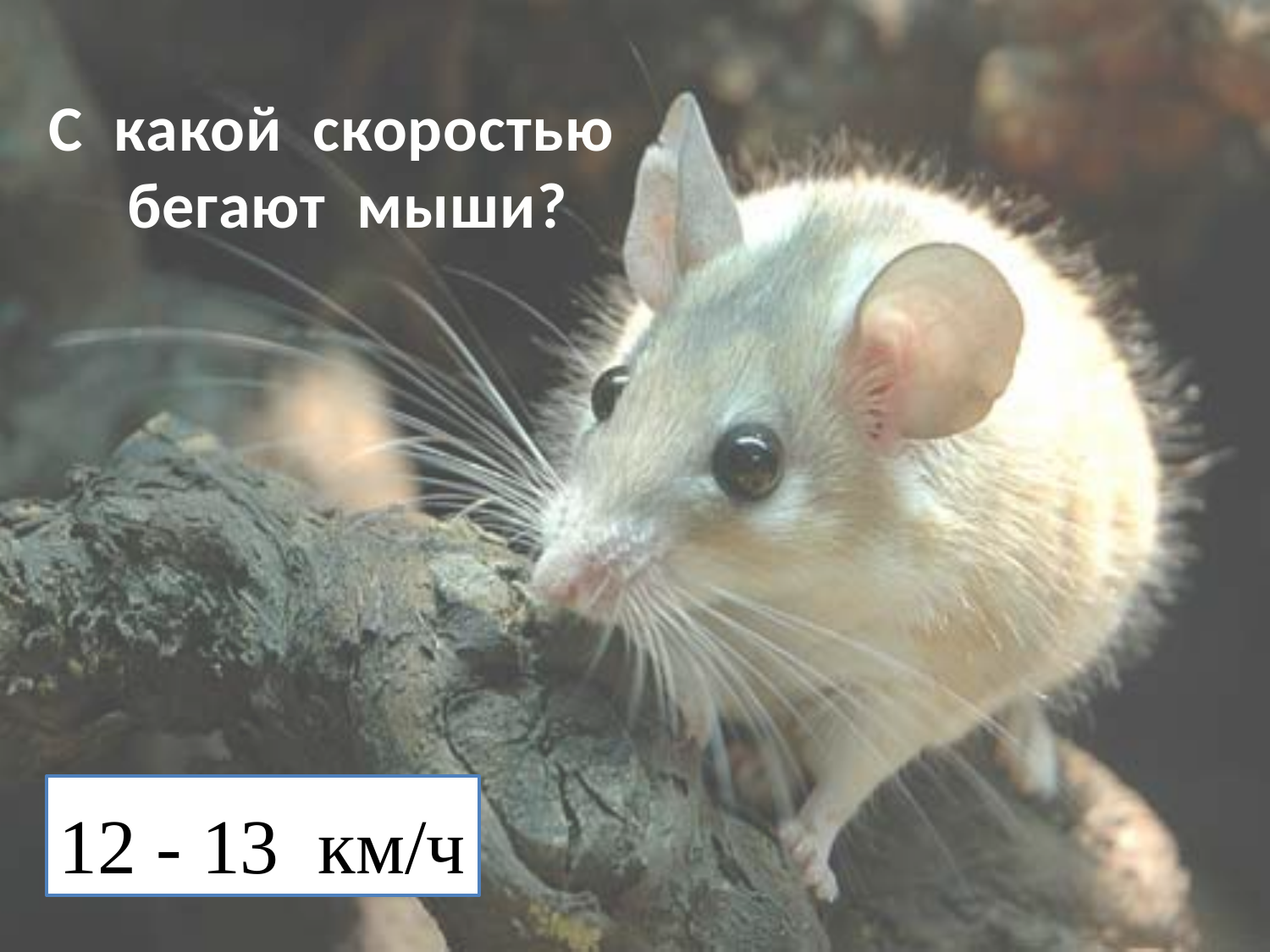

# С  какой  скоростью бегают  мыши?
12 - 13  км/ч